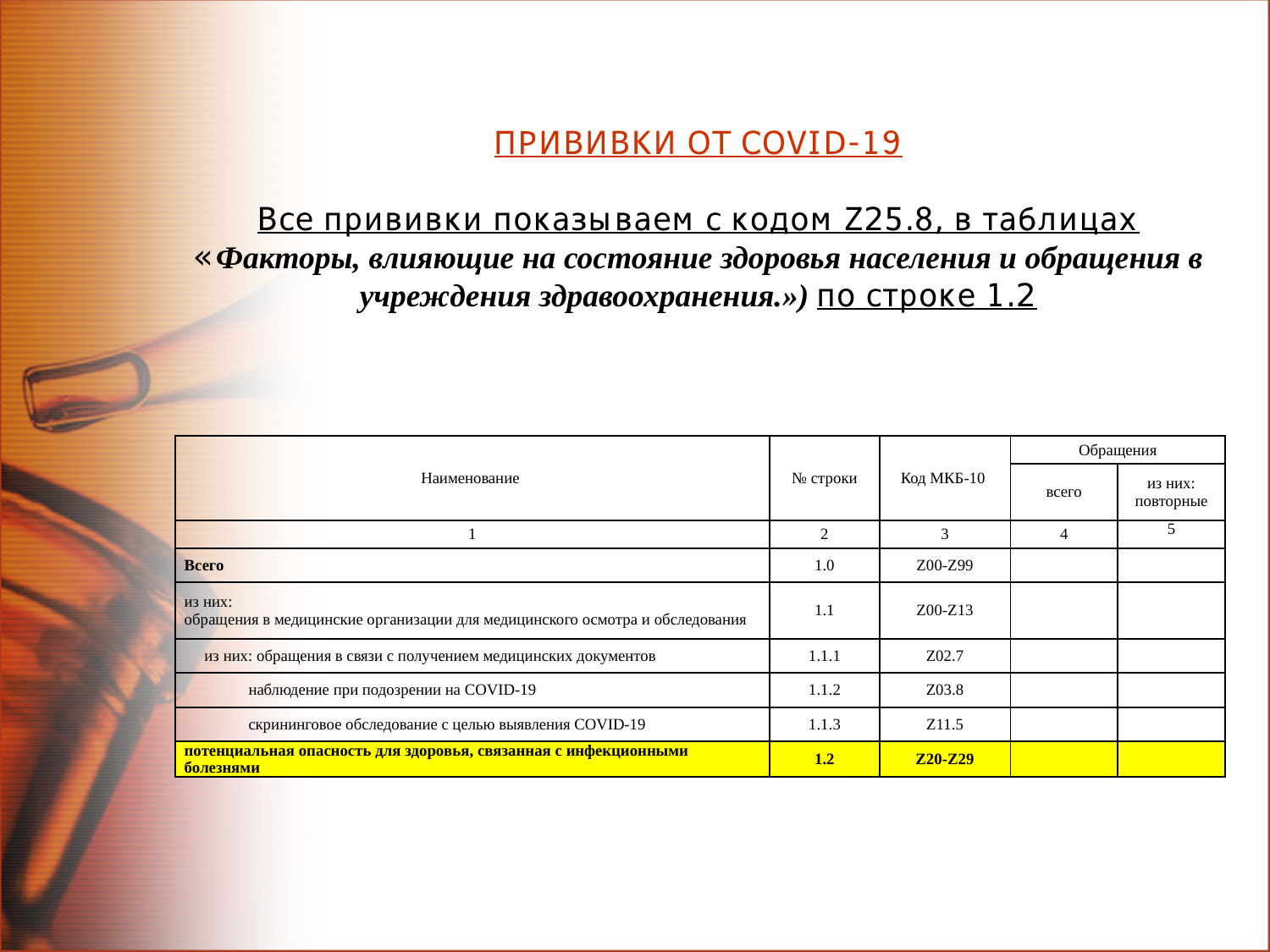

# ПРИВИВКИ ОТ COVID-19 Все прививки показываем с кодом Z25.8, в таблицах «Факторы, влияющие на состояние здоровья населения и обращения в учреждения здравоохранения.») по строке 1.2
| Наименование | № строки | Код МКБ-10 | Обращения |  |
| --- | --- | --- | --- | --- |
|  |  |  | всего | из них: повторные |
| 1 | 2 | 3 | 4 | 5 |
| Всего | 1.0 | Z00-Z99 |  |  |
| из них: обращения в медицинские организации для медицинского осмотра и обследования | 1.1 | Z00-Z13 |  |  |
| из них: обращения в связи с получением медицинских документов | 1.1.1 | Z02.7 |  |  |
| наблюдение при подозрении на COVID-19 | 1.1.2 | Z03.8 |  |  |
| скрининговое обследование с целью выявления COVID-19 | 1.1.3 | Z11.5 |  |  |
| потенциальная опасность для здоровья, связанная с инфекционными болезнями | 1.2 | Z20-Z29 |  |  |